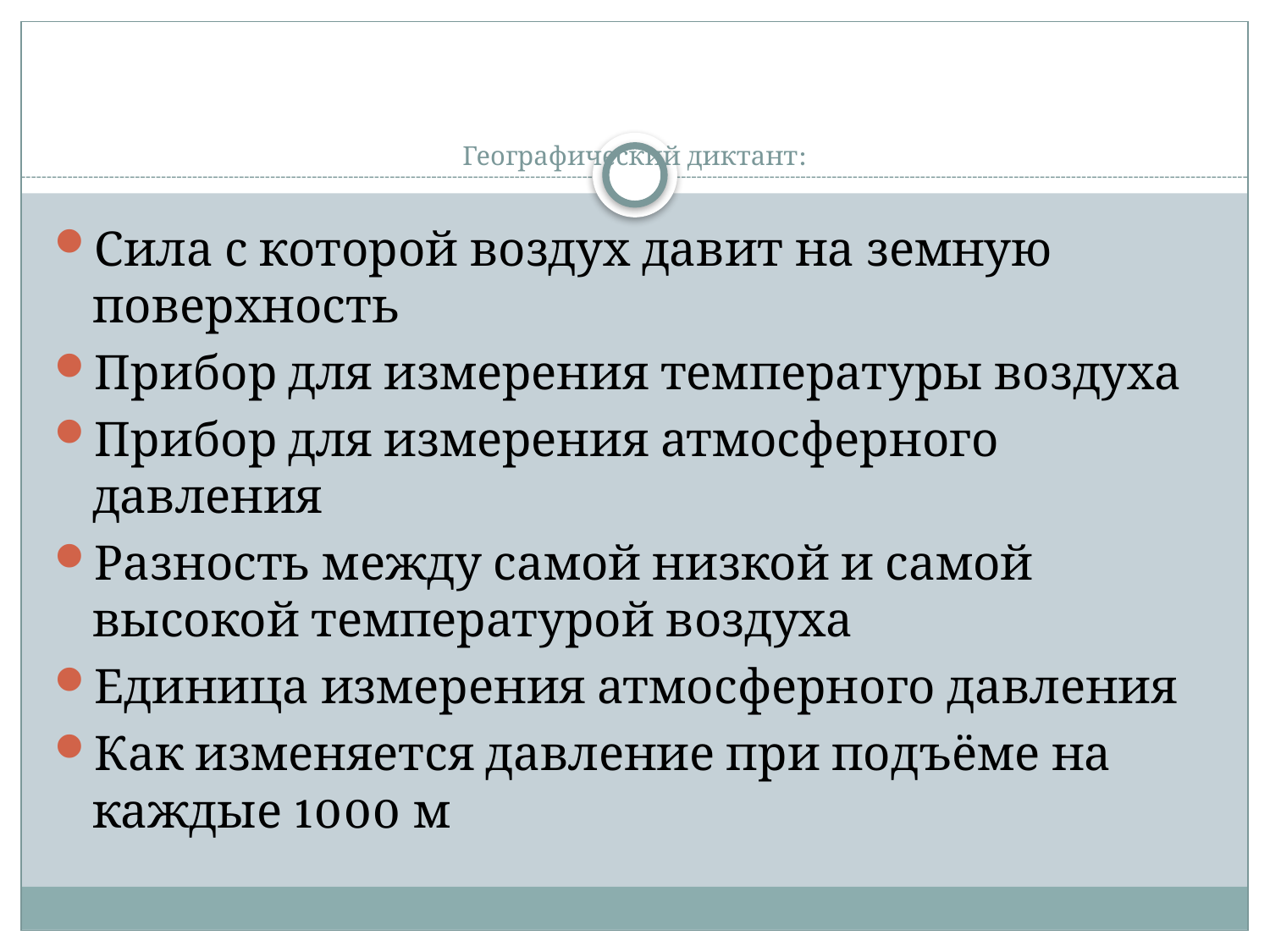

# Географический диктант:
Сила с которой воздух давит на земную поверхность
Прибор для измерения температуры воздуха
Прибор для измерения атмосферного давления
Разность между самой низкой и самой высокой температурой воздуха
Единица измерения атмосферного давления
Как изменяется давление при подъёме на каждые 1000 м